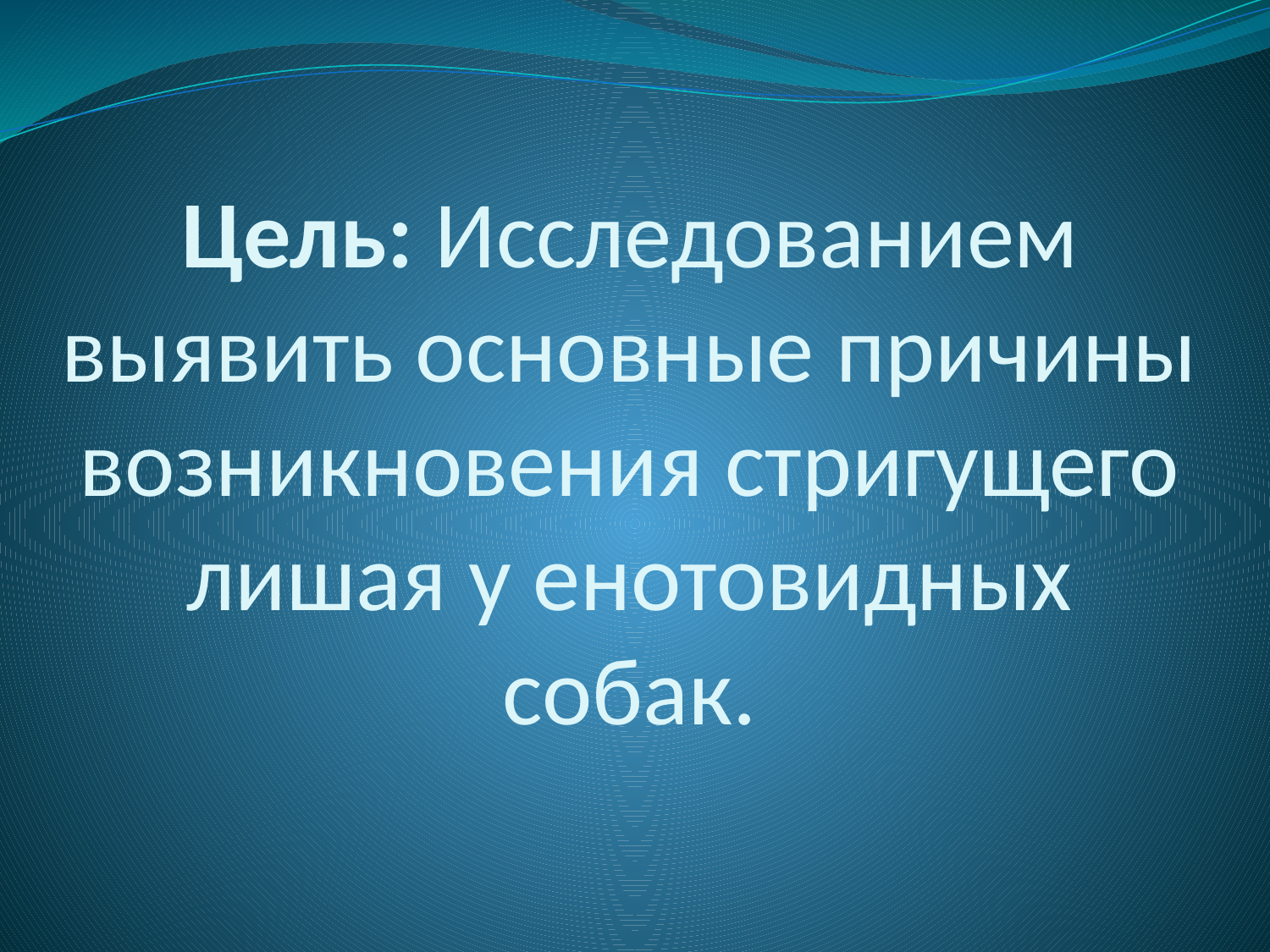

# Цель: Исследованием выявить основные причины возникновения стригущего лишая у енотовидных собак.